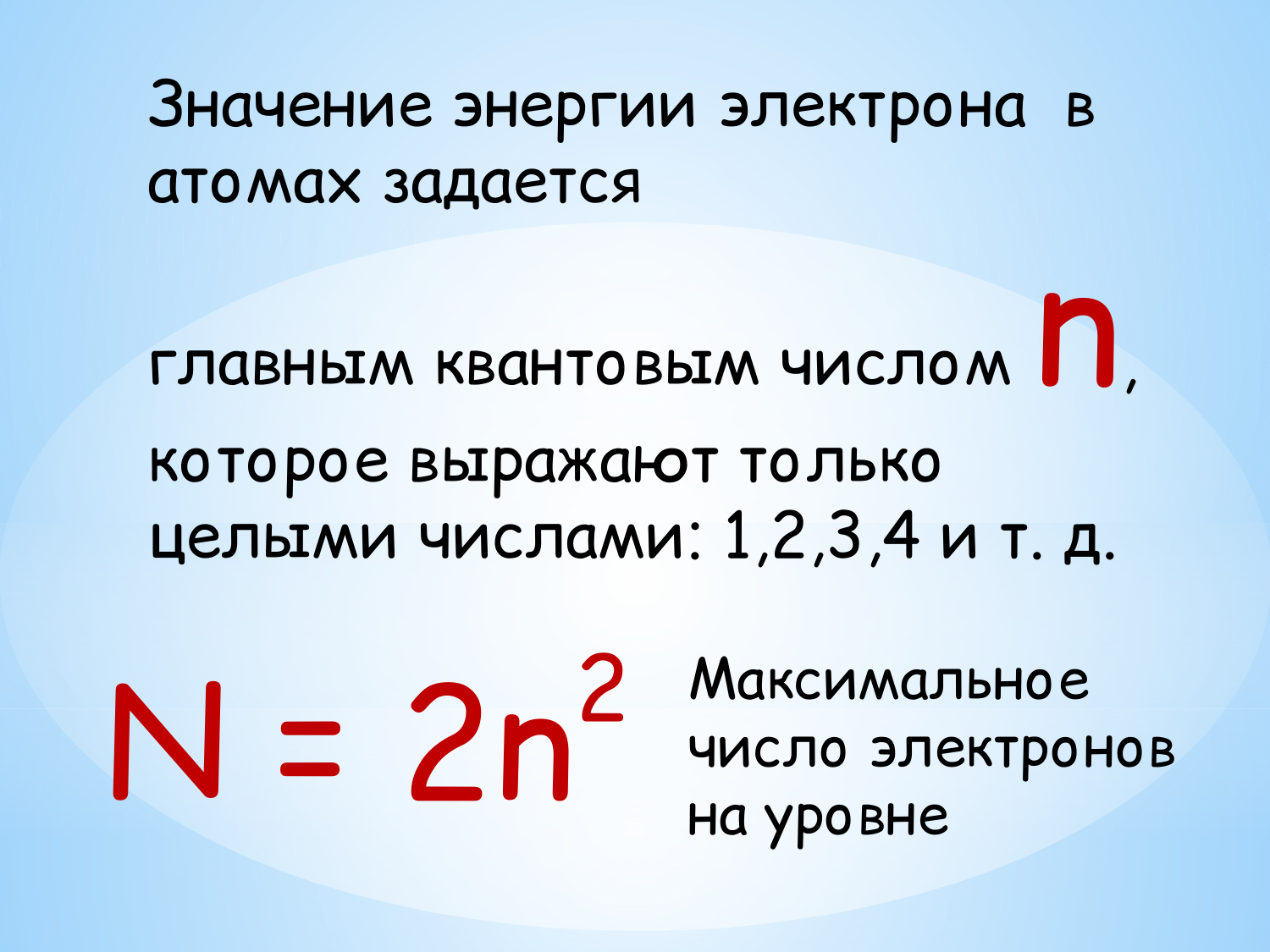

Значение энергии электрона  в атомах задается
главным квантовым числом n, которое выражают только целыми числами: 1,2,3,4 и т. д.
N = 2n2
Максимальное число электронов на уровне